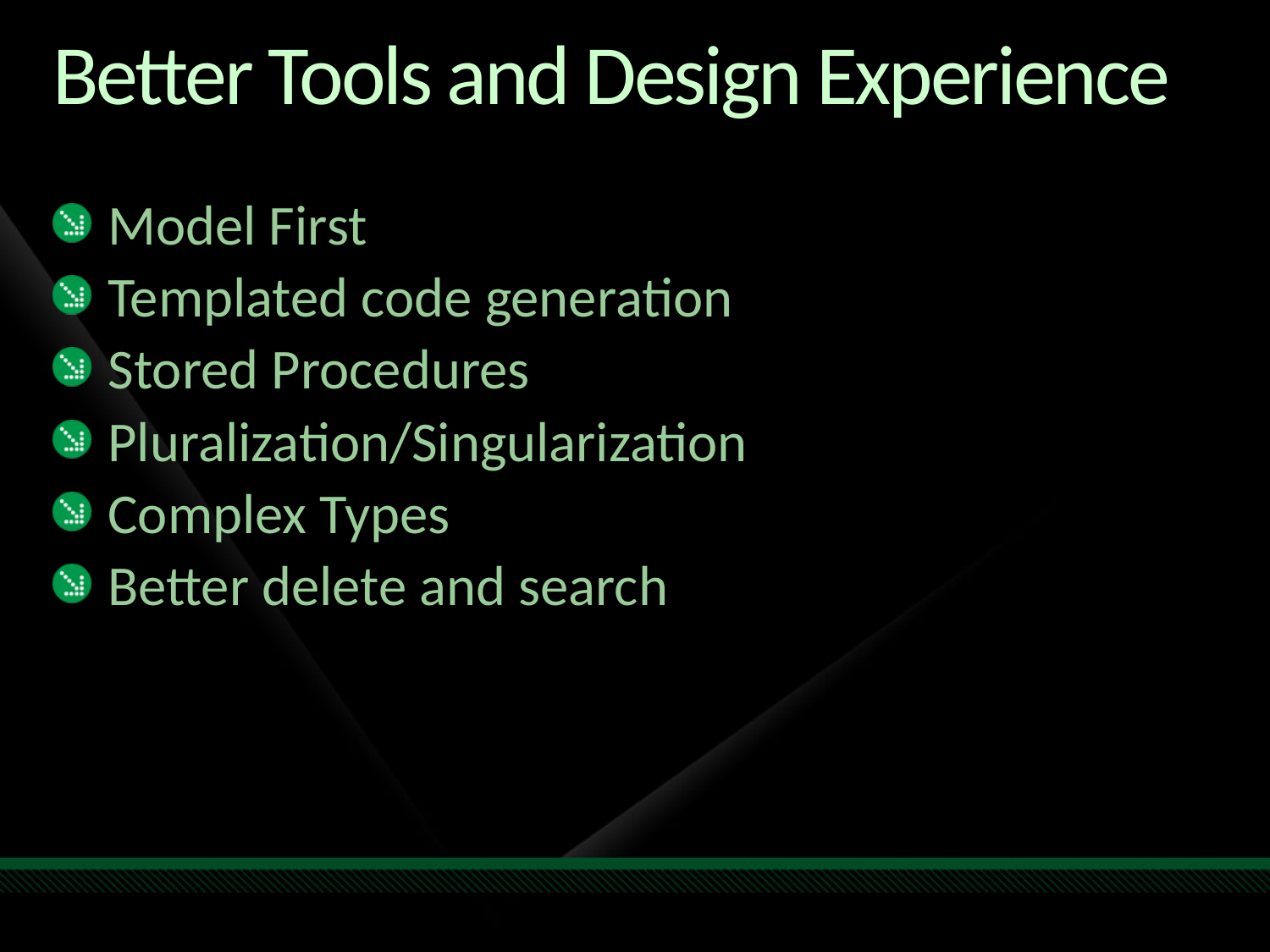

# Better Tools and Design Experience
Model First
Templated code generation
Stored Procedures
Pluralization/Singularization
Complex Types
Better delete and search